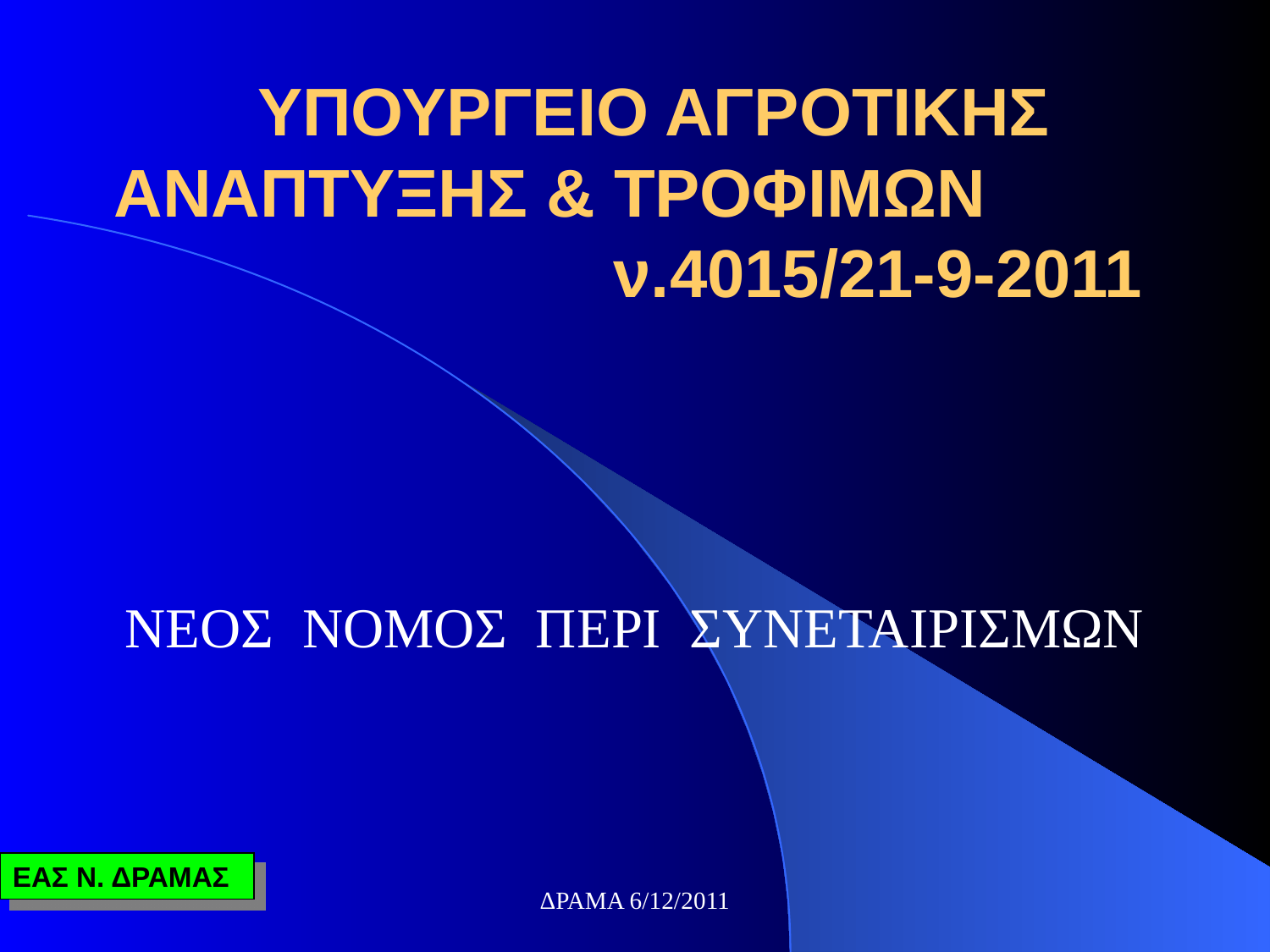

# ΥΠΟΥΡΓΕΙΟ ΑΓΡΟΤΙΚΗΣ ΑΝΑΠΤΥΞΗΣ & ΤΡΟΦΙΜΩΝ                                    ν.4015/21-9-2011

ΝΕΟΣ  ΝΟΜΟΣ  ΠΕΡΙ  ΣΥΝΕΤΑΙΡΙΣΜΩΝ

ΔΡΑΜΑ 6/12/2011